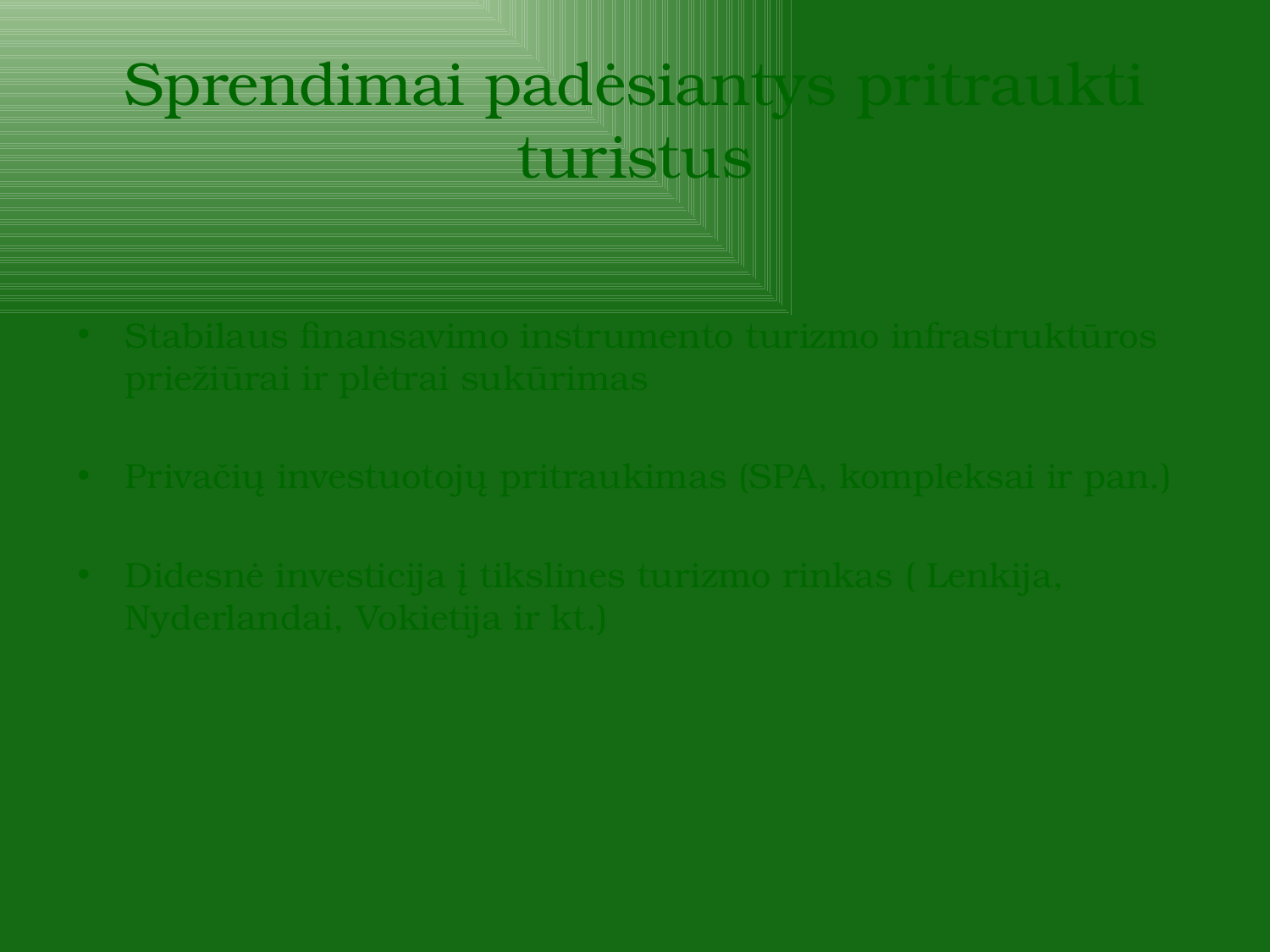

# Sprendimai padėsiantys pritraukti turistus
Stabilaus finansavimo instrumento turizmo infrastruktūros priežiūrai ir plėtrai sukūrimas

Privačių investuotojų pritraukimas (SPA, kompleksai ir pan.)

Didesnė investicija į tikslines turizmo rinkas ( Lenkija, Nyderlandai, Vokietija ir kt.)